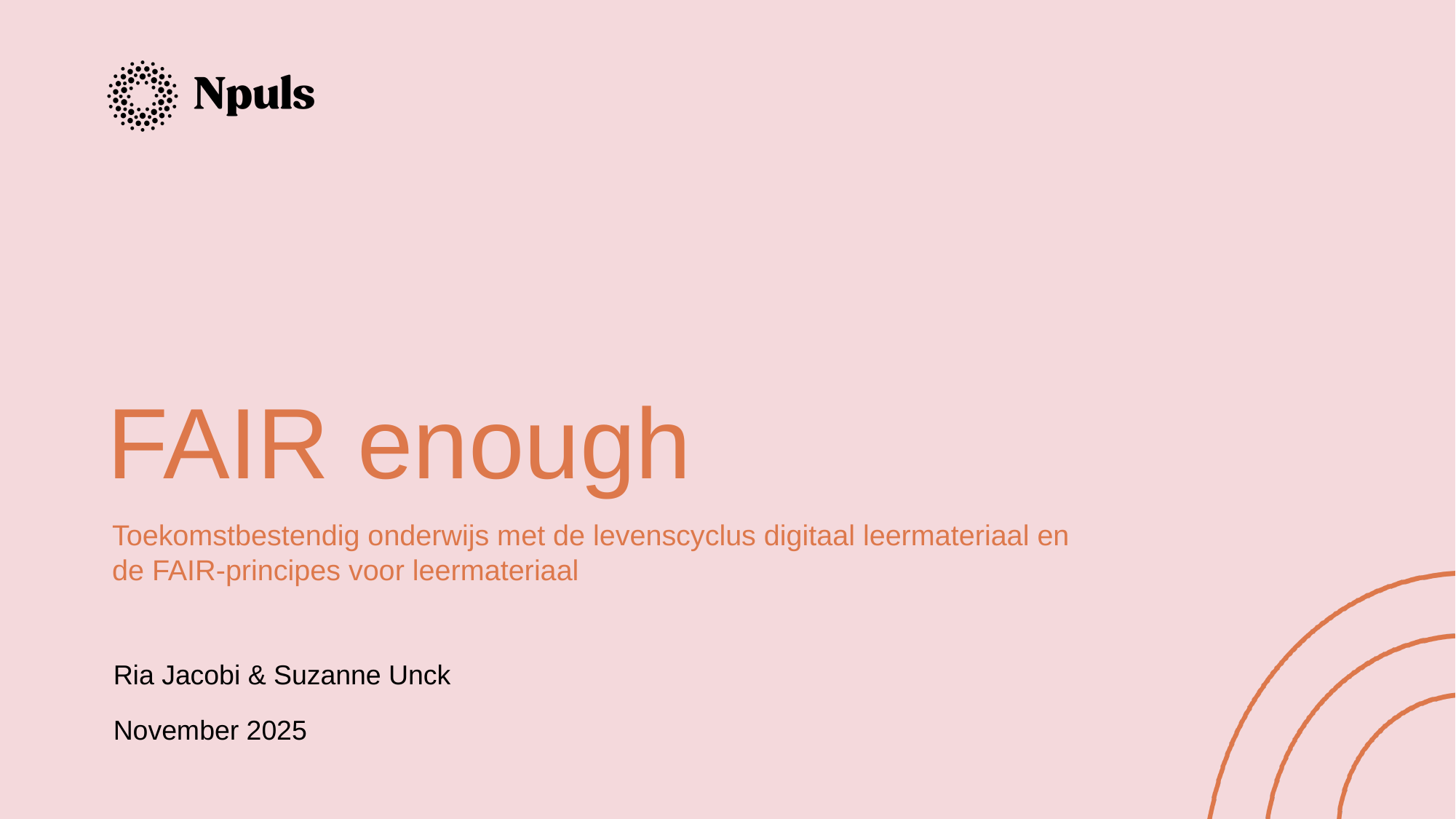

# FAIR enough
Toekomstbestendig onderwijs met de levenscyclus digitaal leermateriaal en de FAIR-principes voor leermateriaal
Ria Jacobi & Suzanne Unck
November 2025